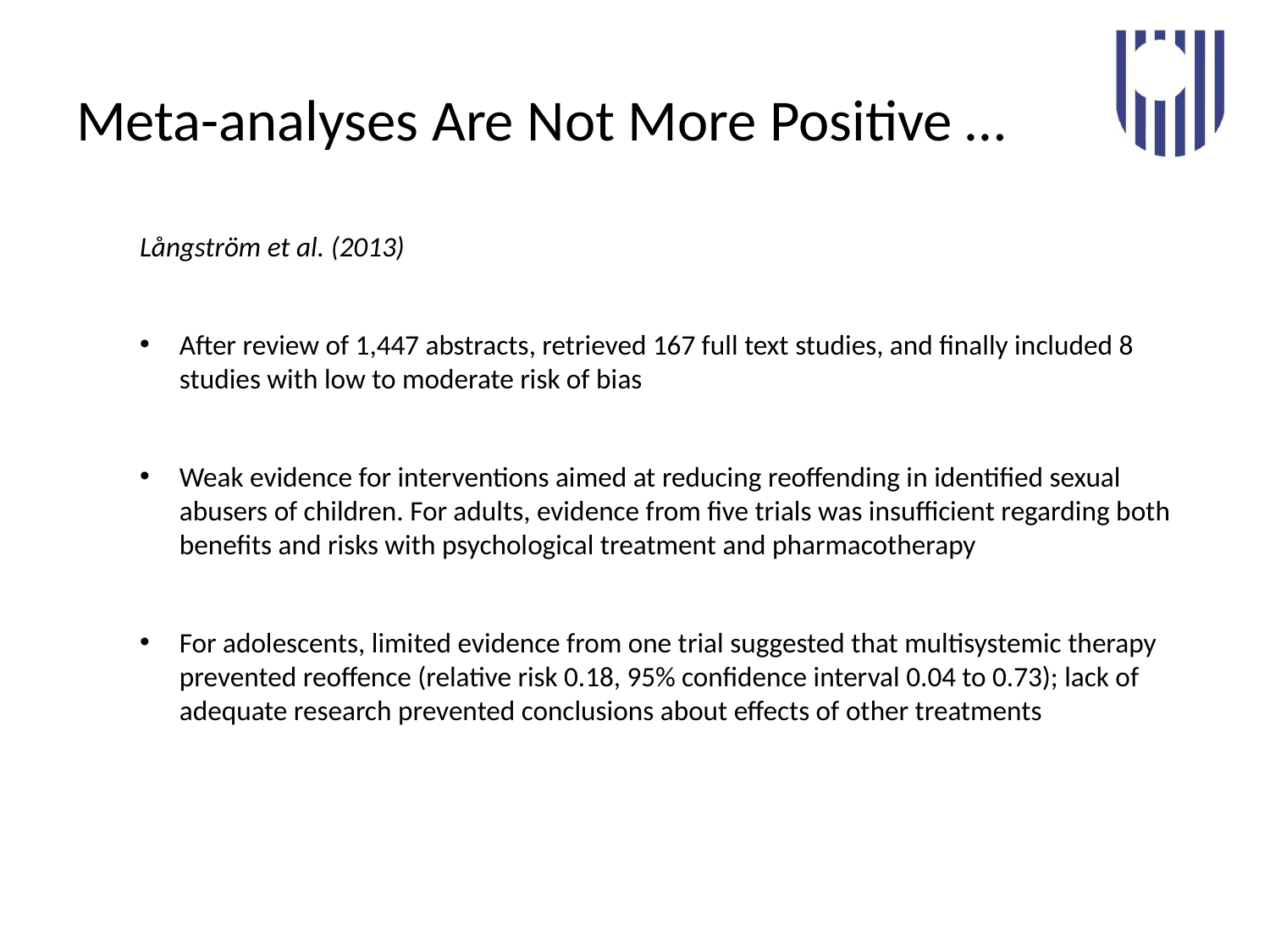

# Meta-analyses Are Not More Positive …
Långström et al. (2013)

After review of 1,447 abstracts, retrieved 167 full text studies, and finally included 8 studies with low to moderate risk of bias

Weak evidence for interventions aimed at reducing reoffending in identified sexual abusers of children. For adults, evidence from five trials was insufficient regarding both benefits and risks with psychological treatment and pharmacotherapy

For adolescents, limited evidence from one trial suggested that multisystemic therapy prevented reoffence (relative risk 0.18, 95% confidence interval 0.04 to 0.73); lack of adequate research prevented conclusions about effects of other treatments